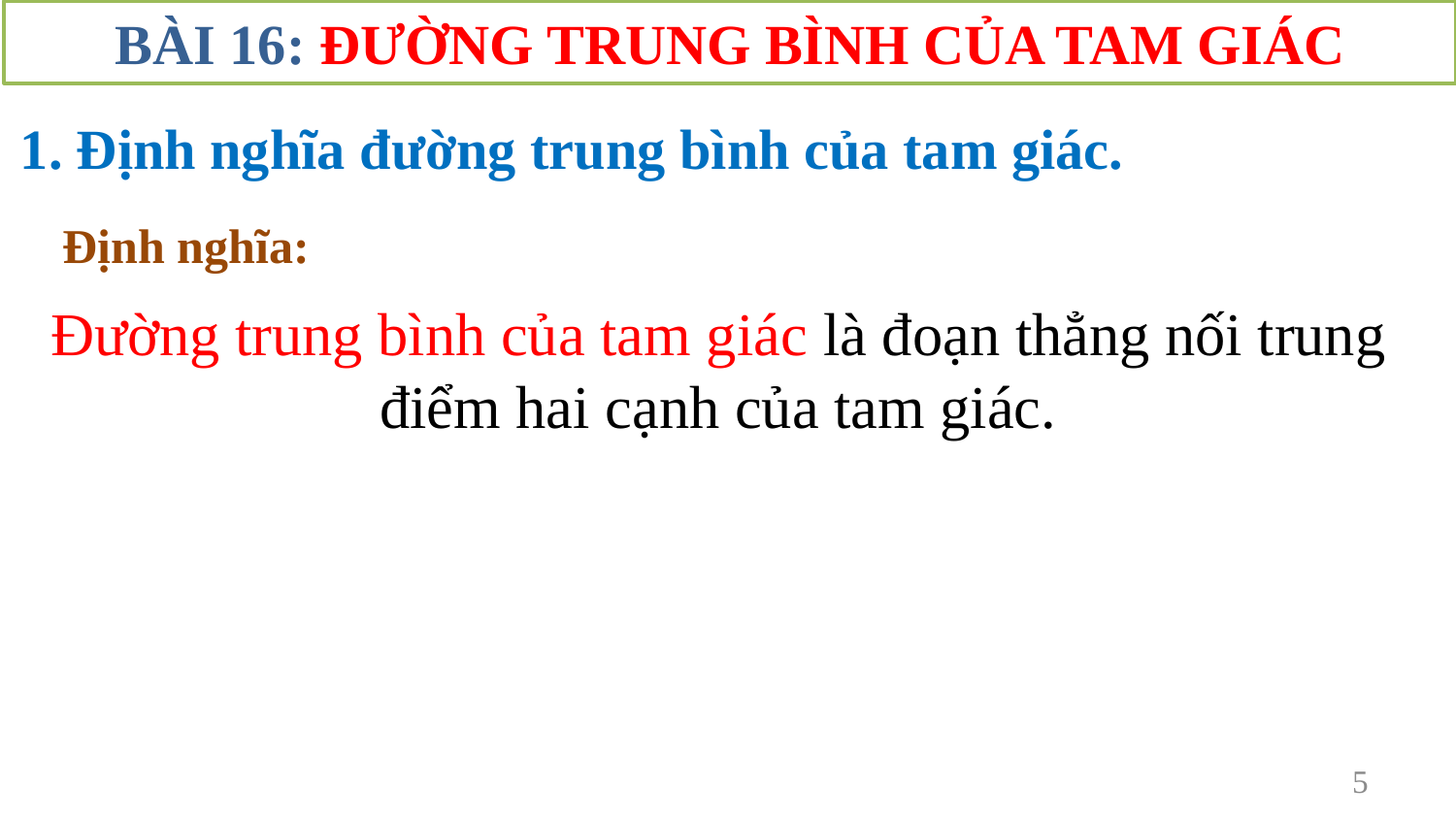

BÀI 16: ĐƯỜNG TRUNG BÌNH CỦA TAM GIÁC
1. Định nghĩa đường trung bình của tam giác.
 Định nghĩa:
Đường trung bình của tam giác là đoạn thẳng nối trung điểm hai cạnh của tam giác.
5